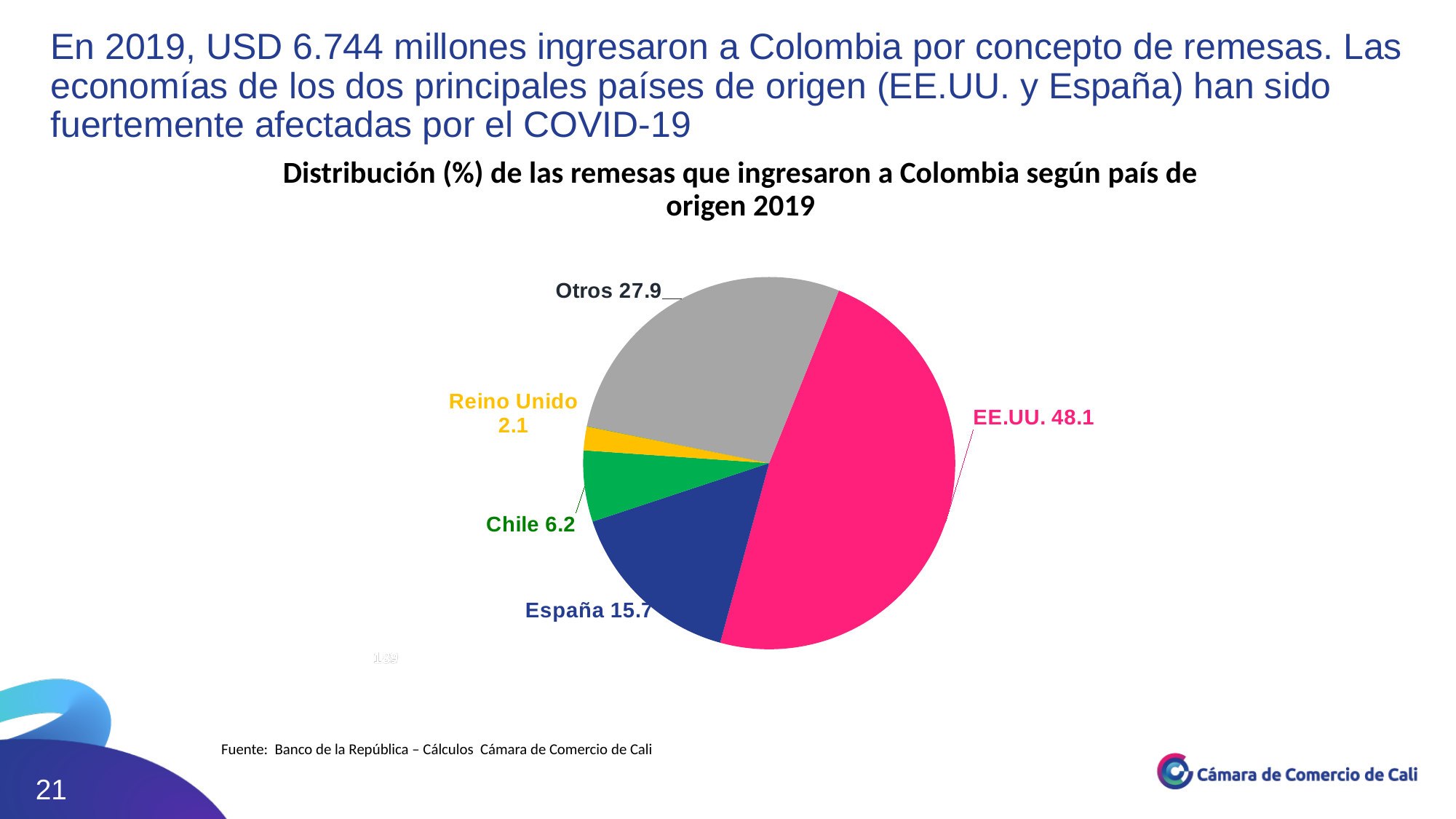

En 2019, USD 6.744 millones ingresaron a Colombia por concepto de remesas. Las economías de los dos principales países de origen (EE.UU. y España) han sido fuertemente afectadas por el COVID-19
Distribución (%) de las remesas que ingresaron a Colombia según país de origen 2019

### Chart

| Category | Ventas |
|---|---|
| EE.UU. | 48.13144403478199 |
| España | 15.66840125048777 |
| Chile | 6.1848841731440505 |
| Reino Unido | 2.0664202029438257 |
| Venezuela | 0.021794850449020135 |
| Otros | 27.927055488193343 |
Fuente:  Banco de la República – Cálculos  Cámara de Comercio de Cali